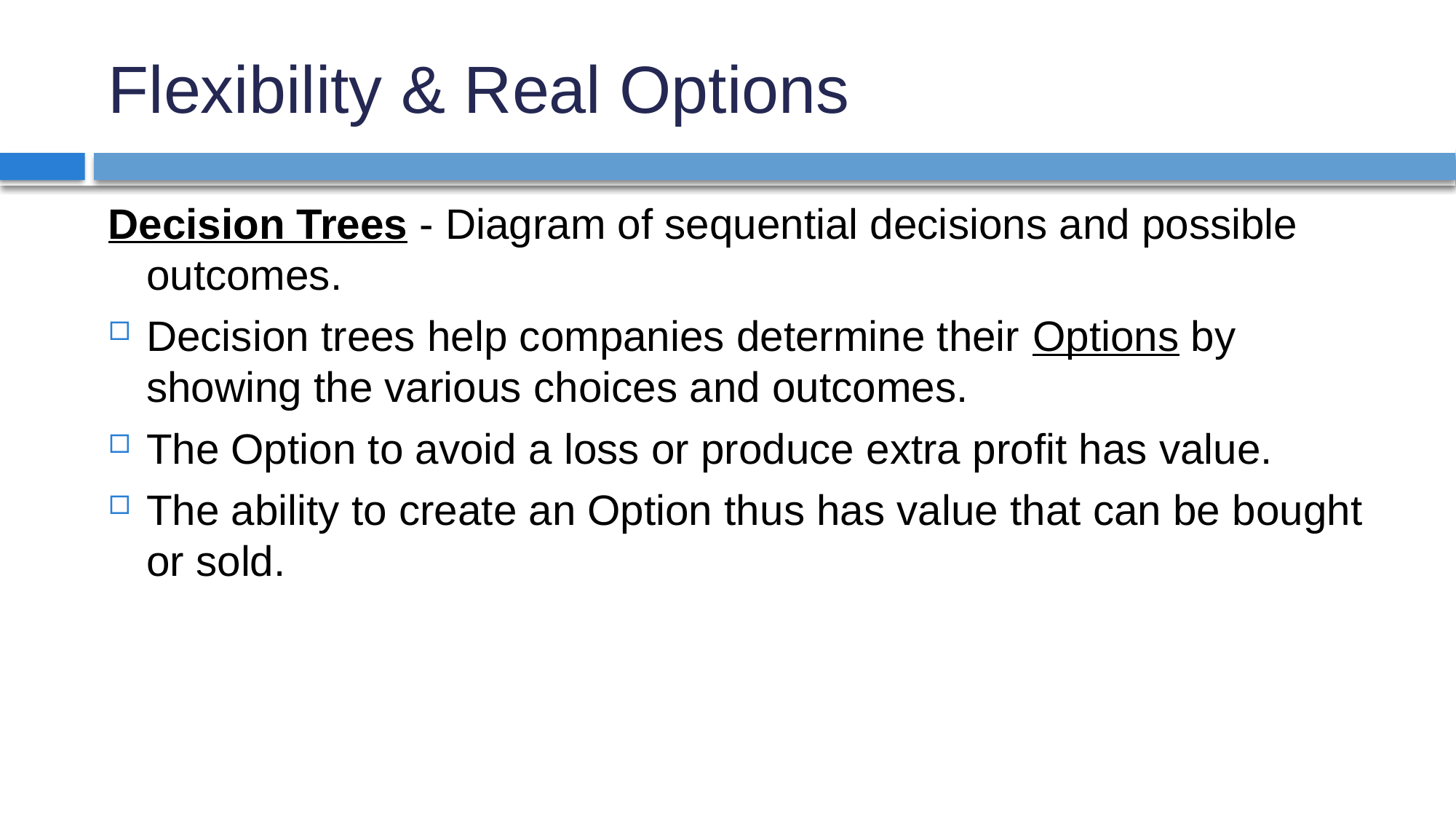

# Flexibility & Real Options
Decision Trees - Diagram of sequential decisions and possible outcomes.
Decision trees help companies determine their Options by showing the various choices and outcomes.
The Option to avoid a loss or produce extra profit has value.
The ability to create an Option thus has value that can be bought or sold.